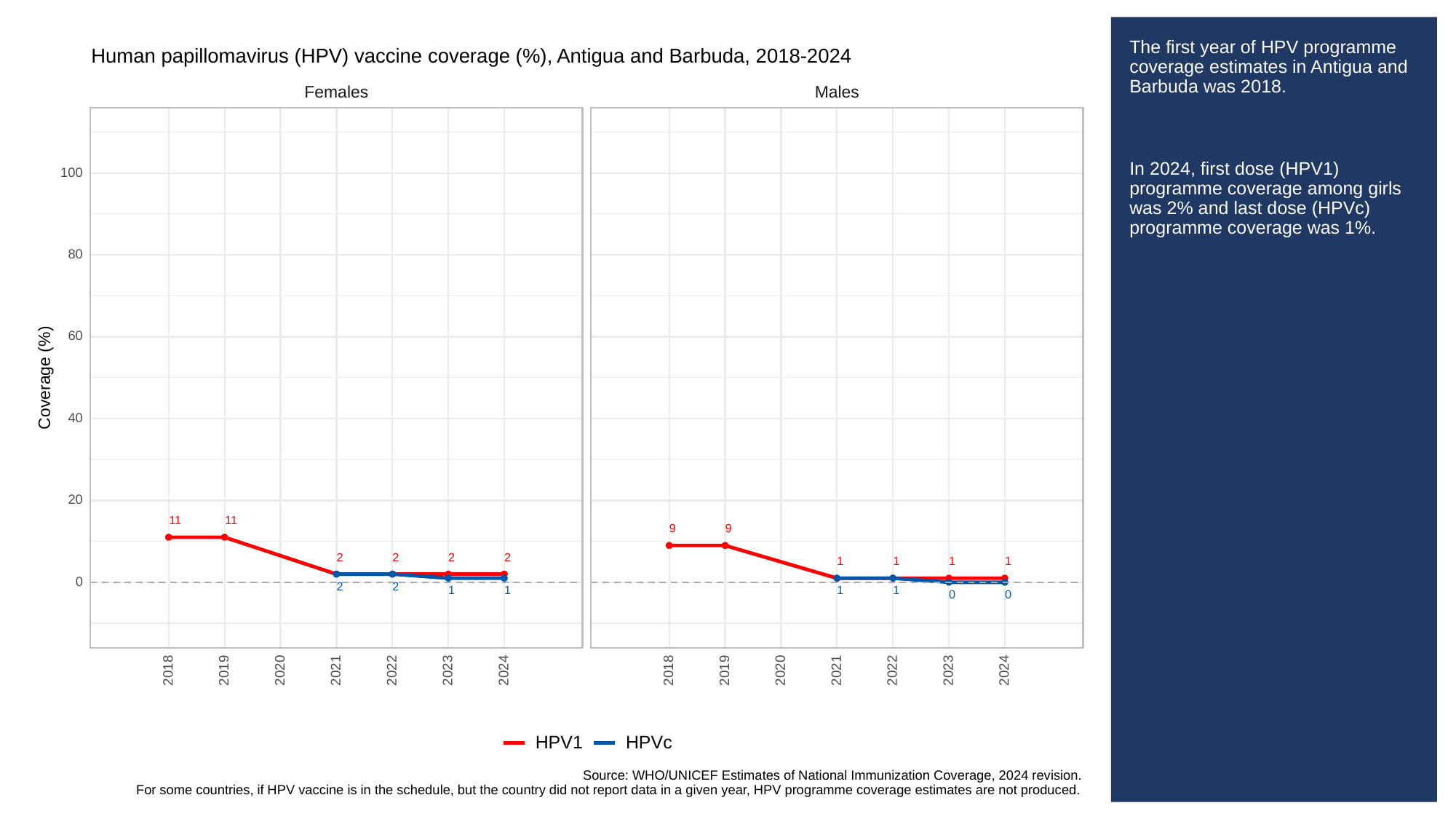

# The first year of HPV programme coverage estimates in Antigua and Barbuda was 2018.

In 2024, first dose (HPV1) programme coverage among girls was 2% and last dose (HPVc) programme coverage was 1%.

Human papillomavirus (HPV) vaccine coverage (%), Antigua and Barbuda, 2018-2024
Females
Males

100

80

60

Coverage (%)

40

20

11
11
9
9

2
2
2
2
1
1
1
1

0

2
2
1
1
1
1
0
0

2023
2023
2018
2019
2020
2021
2022
2024
2018
2019
2020
2021
2022
2024
HPVc
HPV1

Source: WHO/UNICEF Estimates of National Immunization Coverage, 2024 revision.
For some countries, if HPV vaccine is in the schedule, but the country did not report data in a given year, HPV programme coverage estimates are not produced.